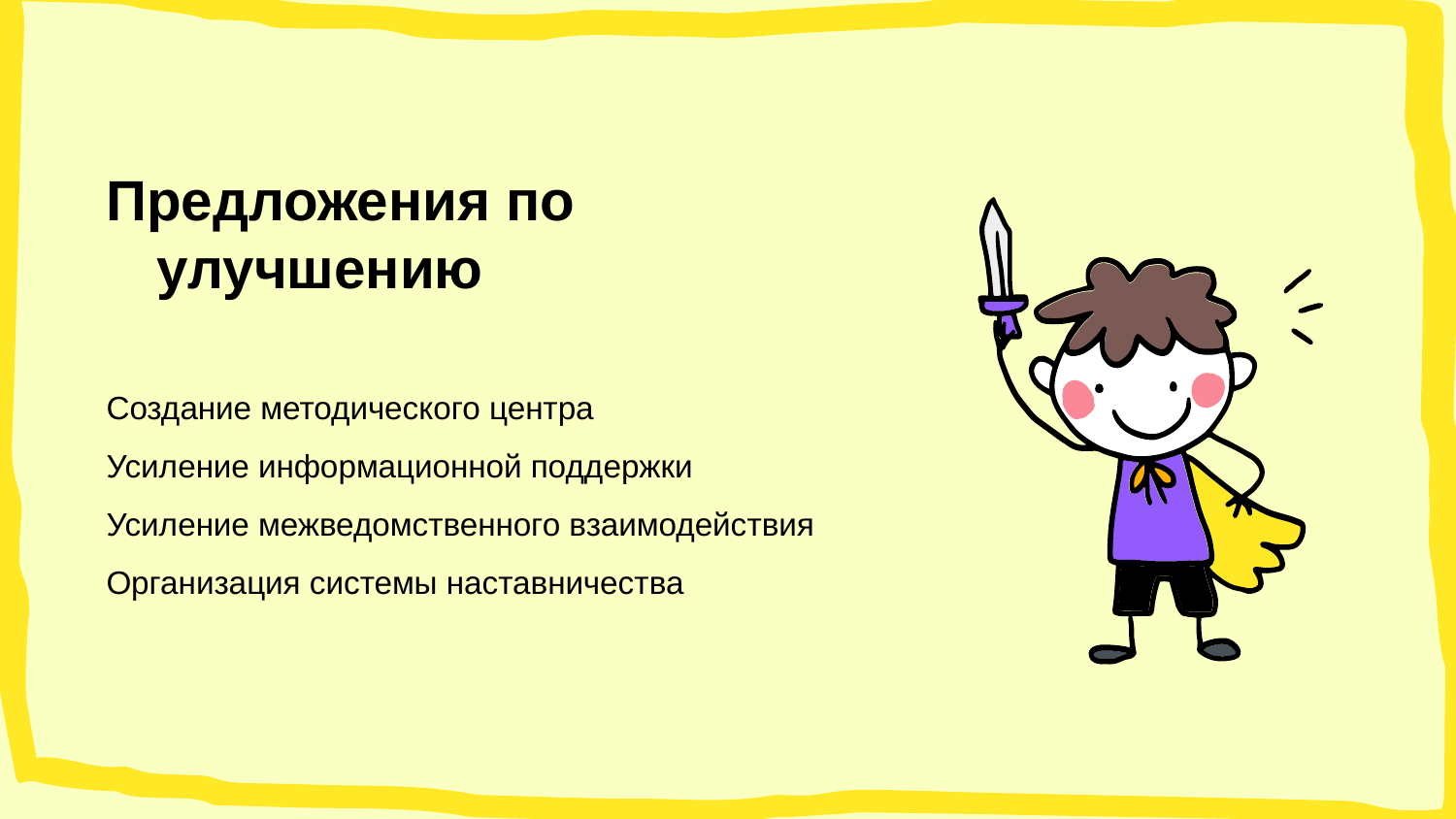

Предложения по улучшению

Создание методического центра
Усиление информационной поддержки
Усиление межведомственного взаимодействия
Организация системы наставничества